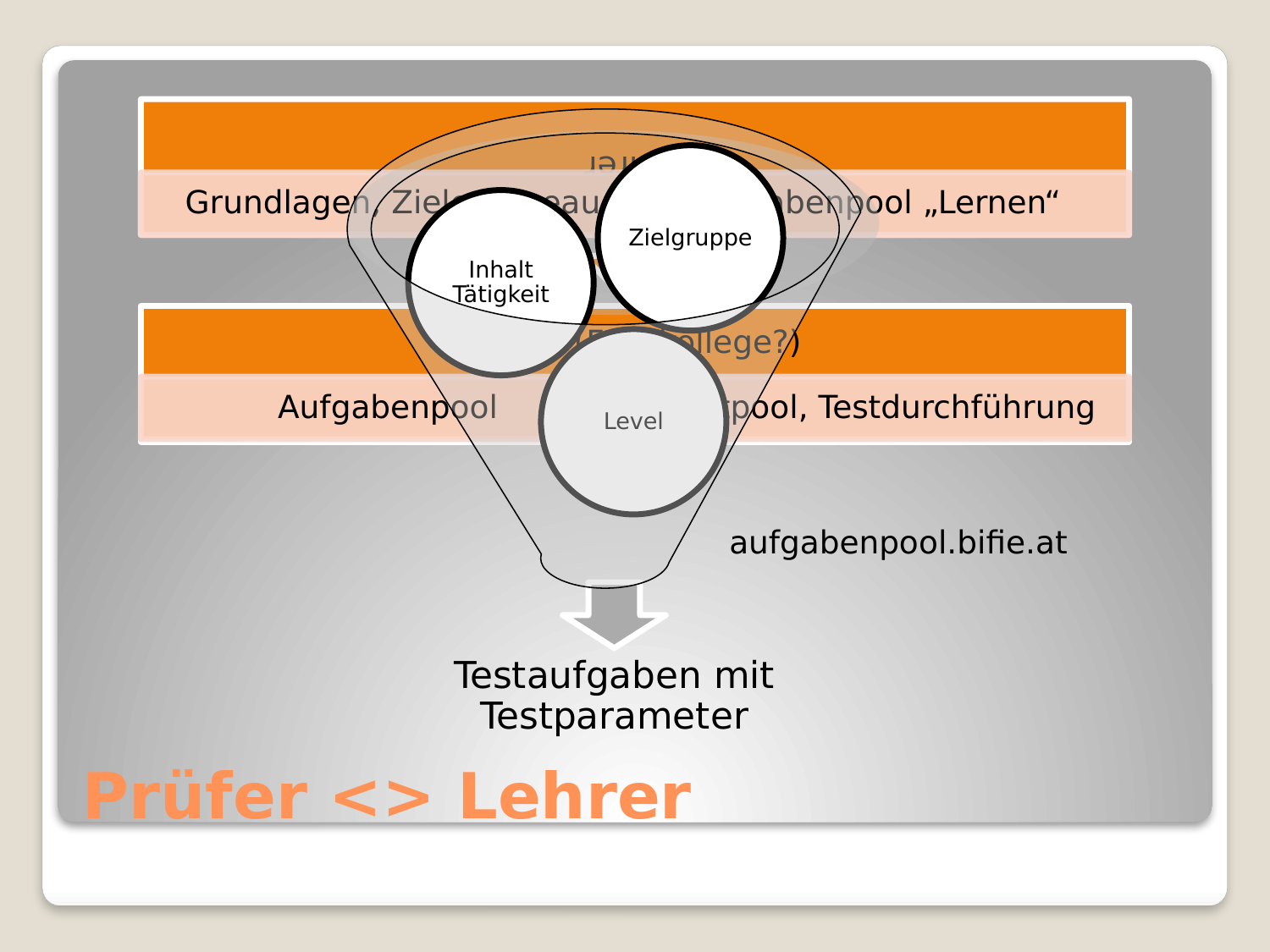

Prüfer (Fachkollege?)
Aufgabenpool
Testpool, Testdurchführung
Lehrer
 Grundlagen, Ziele, Niveau
Aufgabenpool „Lernen“
Testaufgaben mit Testparameter
Level
Inhalt Tätigkeit
Zielgruppe
aufgabenpool.bifie.at
# Prüfer <> Lehrer